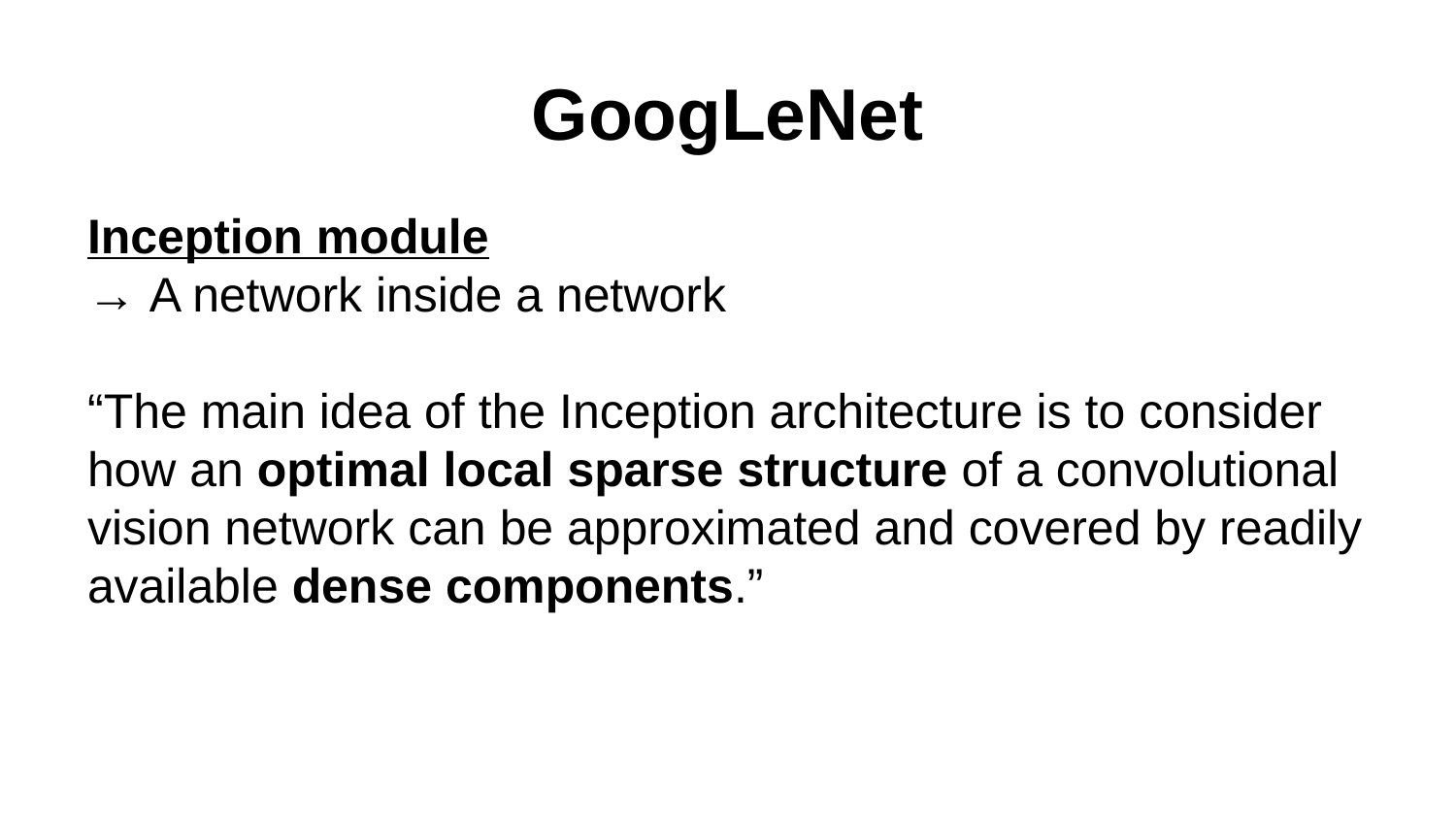

# GoogLeNet
Inception module
→ A network inside a network

“The main idea of the Inception architecture is to consider how an optimal local sparse structure of a convolutional vision network can be approximated and covered by readily available dense components.”